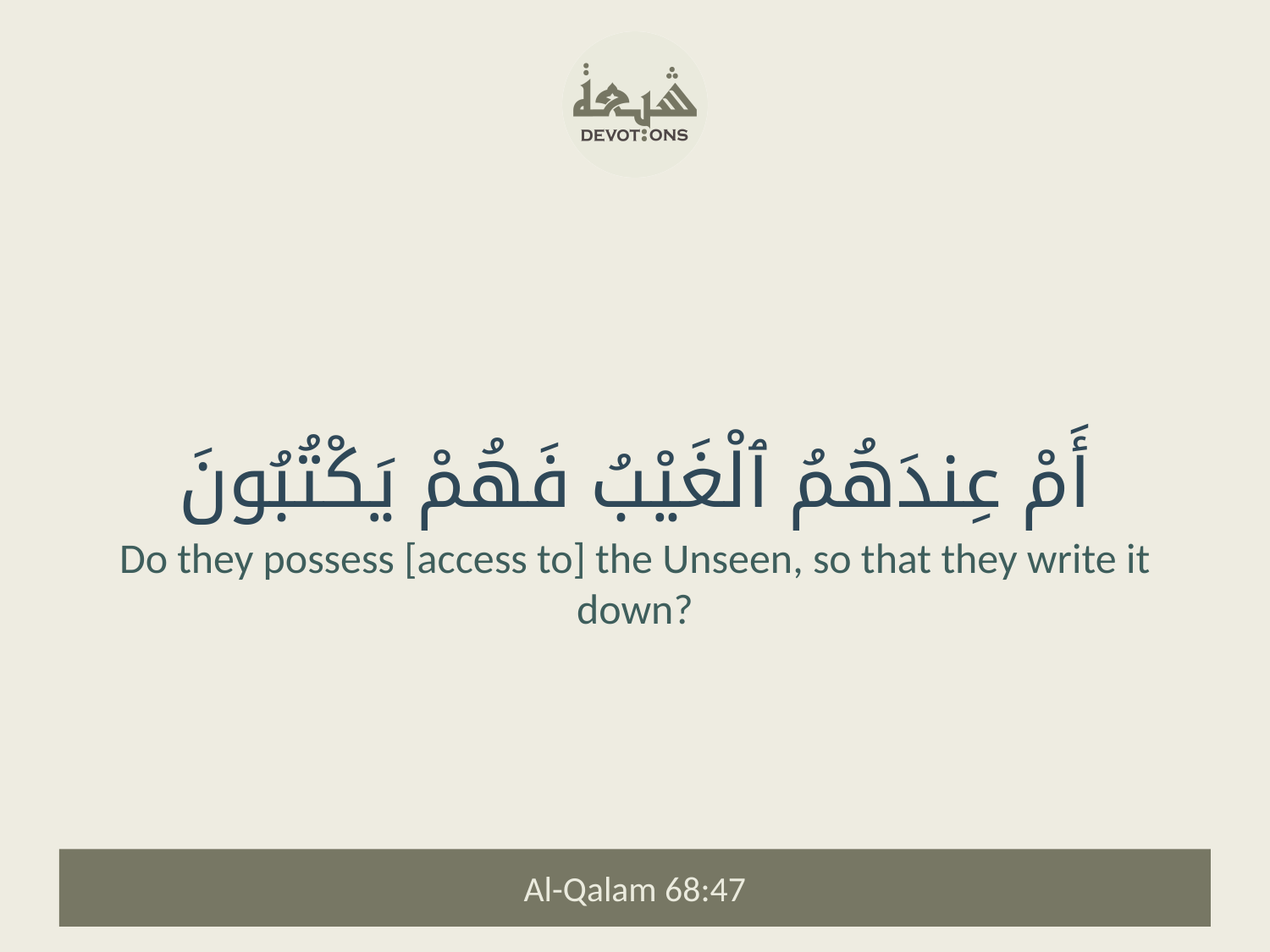

أَمْ عِندَهُمُ ٱلْغَيْبُ فَهُمْ يَكْتُبُونَ
Do they possess [access to] the Unseen, so that they write it down?
Al-Qalam 68:47